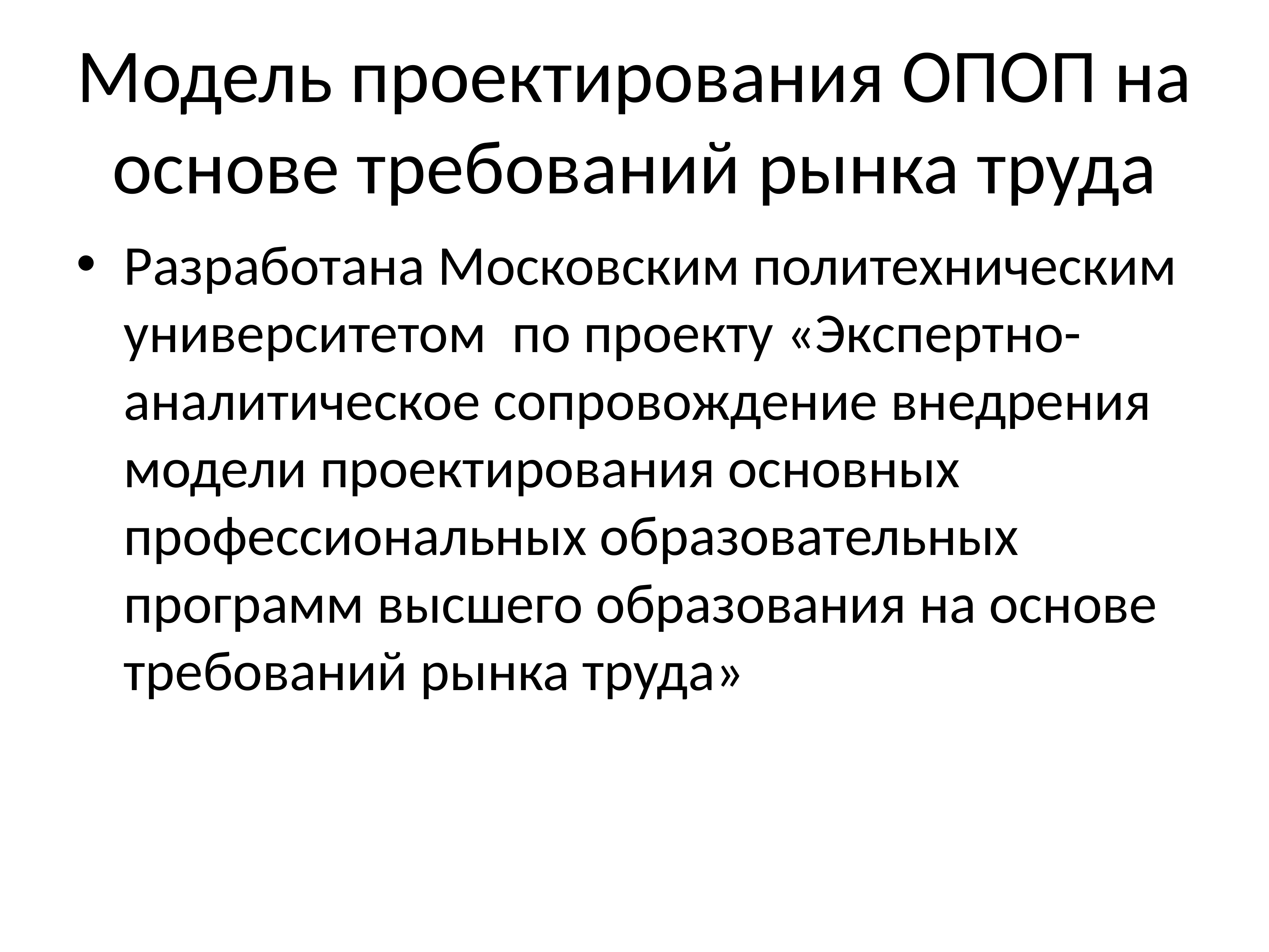

# Модель проектирования ОПОП на основе требований рынка труда
Разработана Московским политехническим университетом  по проекту «Экспертно-аналитическое сопровождение внедрения модели проектирования основных профессиональных образовательных программ высшего образования на основе требований рынка труда»